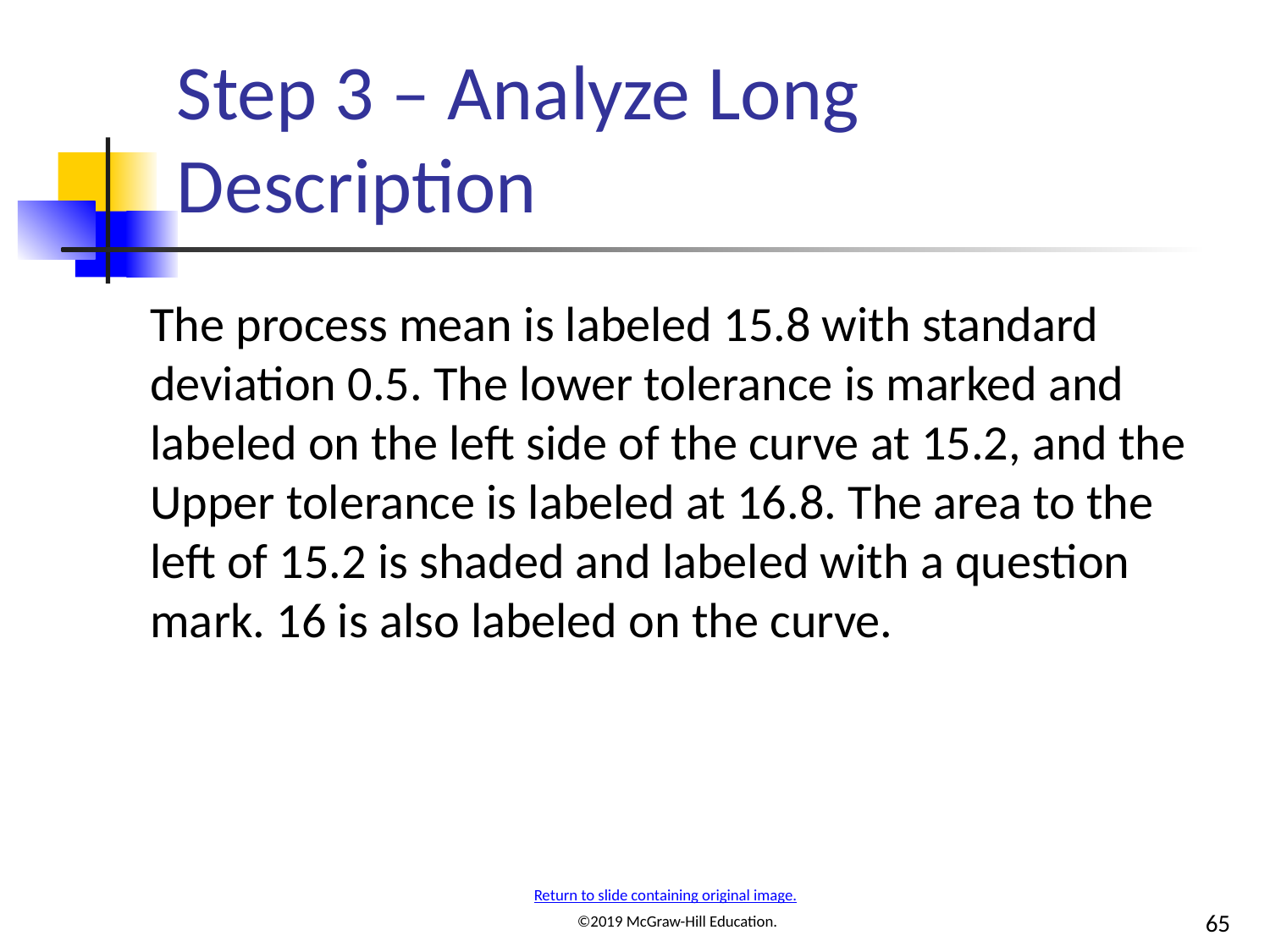

# Step 3 – Analyze Long Description
The process mean is labeled 15.8 with standard deviation 0.5. The lower tolerance is marked and labeled on the left side of the curve at 15.2, and the Upper tolerance is labeled at 16.8. The area to the left of 15.2 is shaded and labeled with a question mark. 16 is also labeled on the curve.
Return to slide containing original image.